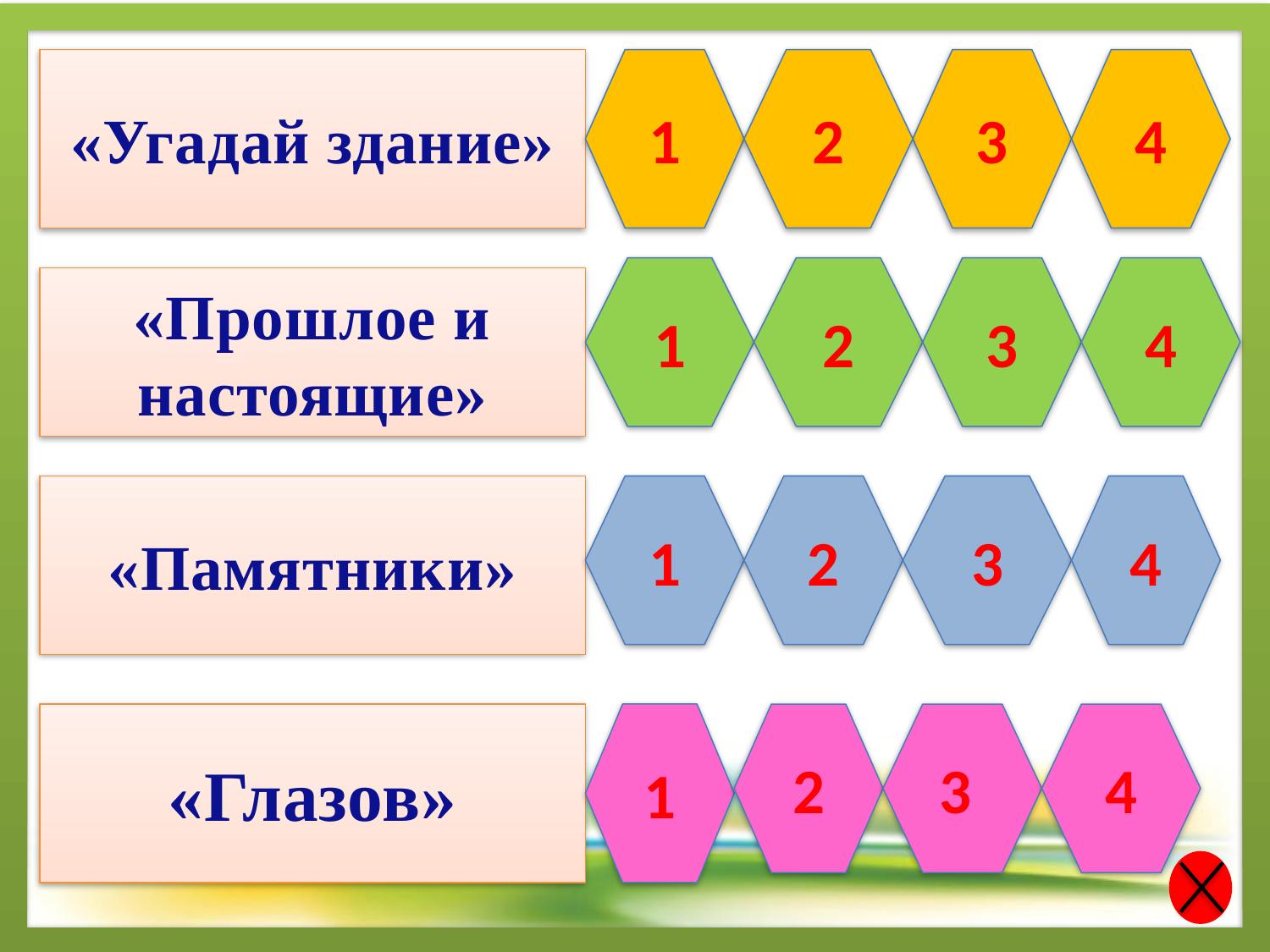

«Угадай здание»
1
2
3
4
1
2
3
4
«Прошлое и настоящие»
«Памятники»
1
2
3
4
«Глазов»
1
2
3
4